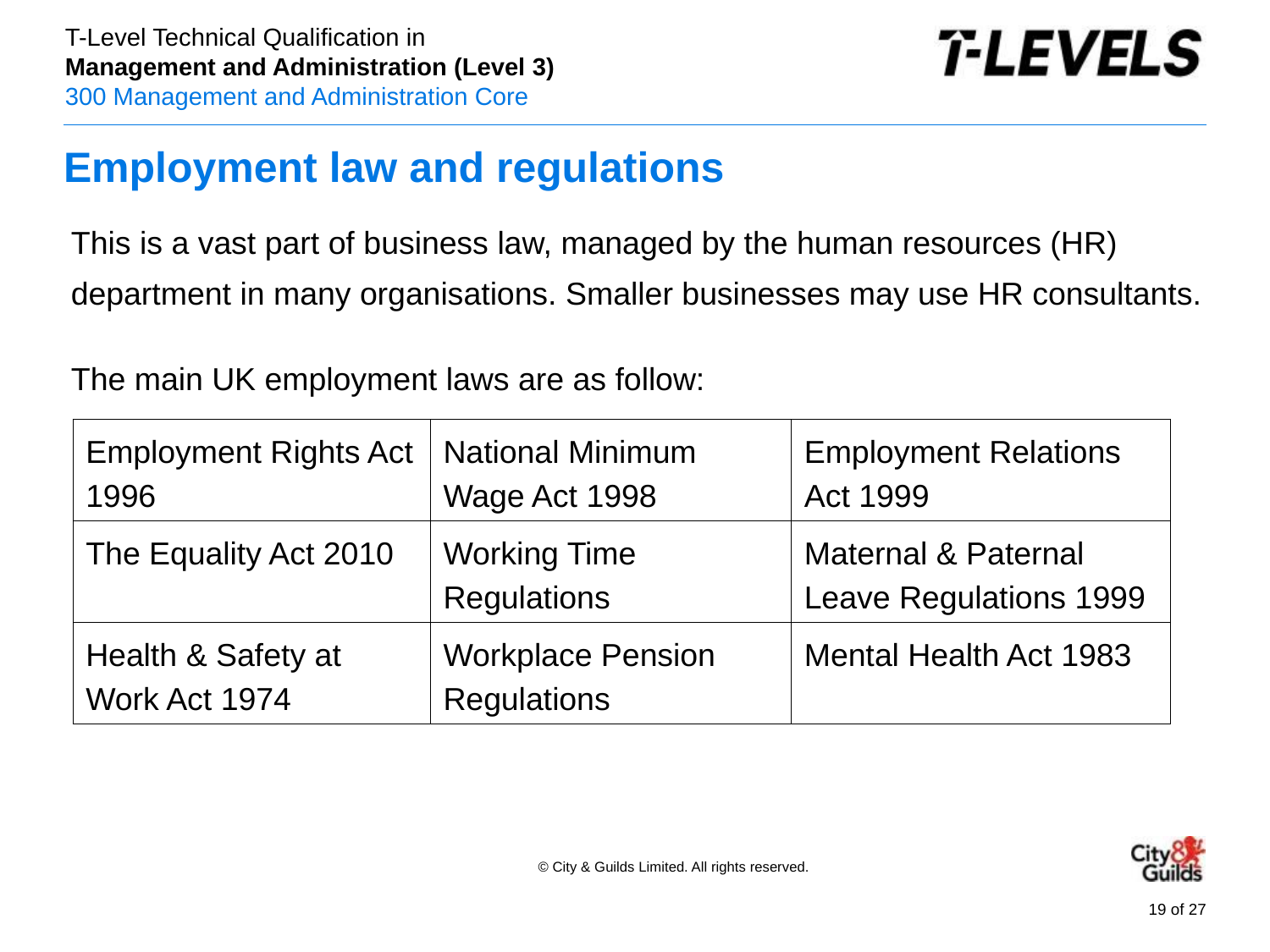

# Employment law and regulations
This is a vast part of business law, managed by the human resources (HR) department in many organisations. Smaller businesses may use HR consultants.
The main UK employment laws are as follow:

| Employment Rights Act 1996 | National Minimum Wage Act 1998 | Employment Relations Act 1999 |
| --- | --- | --- |
| The Equality Act 2010 | Working Time Regulations | Maternal & Paternal Leave Regulations 1999 |
| Health & Safety at Work Act 1974 | Workplace Pension Regulations | Mental Health Act 1983 |